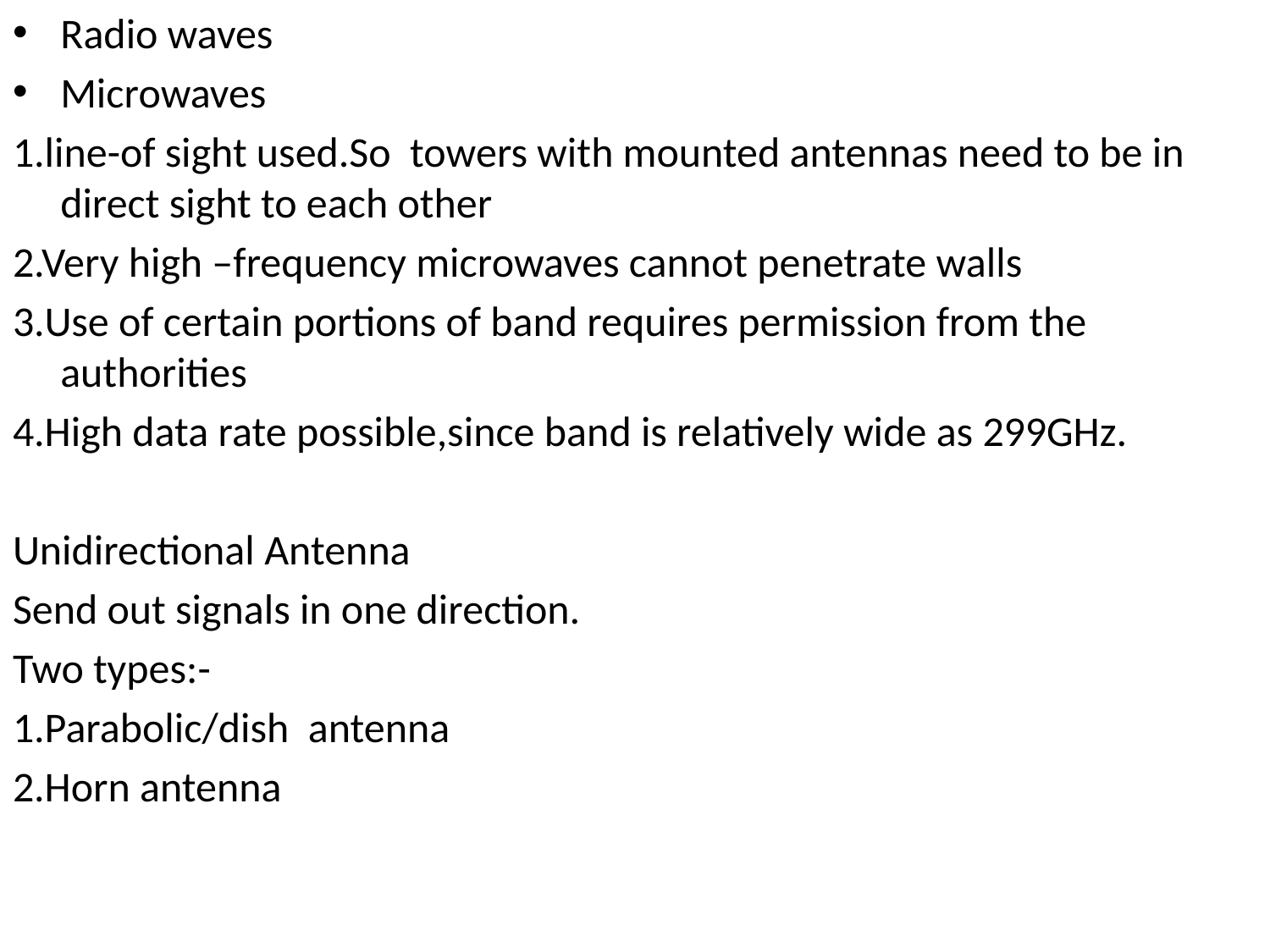

Radio waves
Microwaves
1.line-of sight used.So  towers with mounted antennas need to be in direct sight to each other
2.Very high –frequency microwaves cannot penetrate walls
3.Use of certain portions of band requires permission from the authorities
4.High data rate possible,since band is relatively wide as 299GHz.

Unidirectional Antenna
Send out signals in one direction.
Two types:-
1.Parabolic/dish  antenna
2.Horn antenna

#